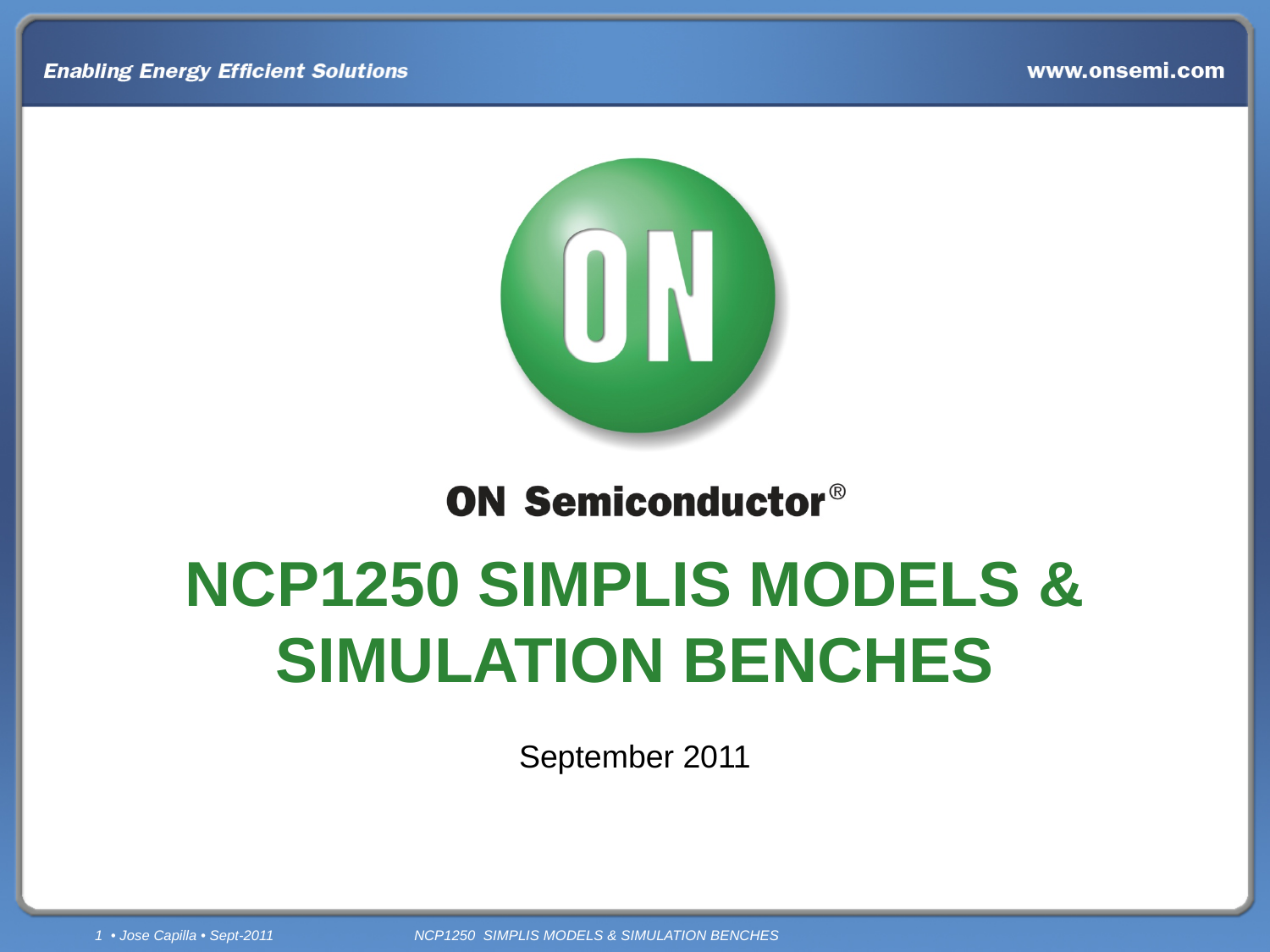

# NCP1250 SIMPLIS MODELS & SIMULATION BENCHES
September 2011